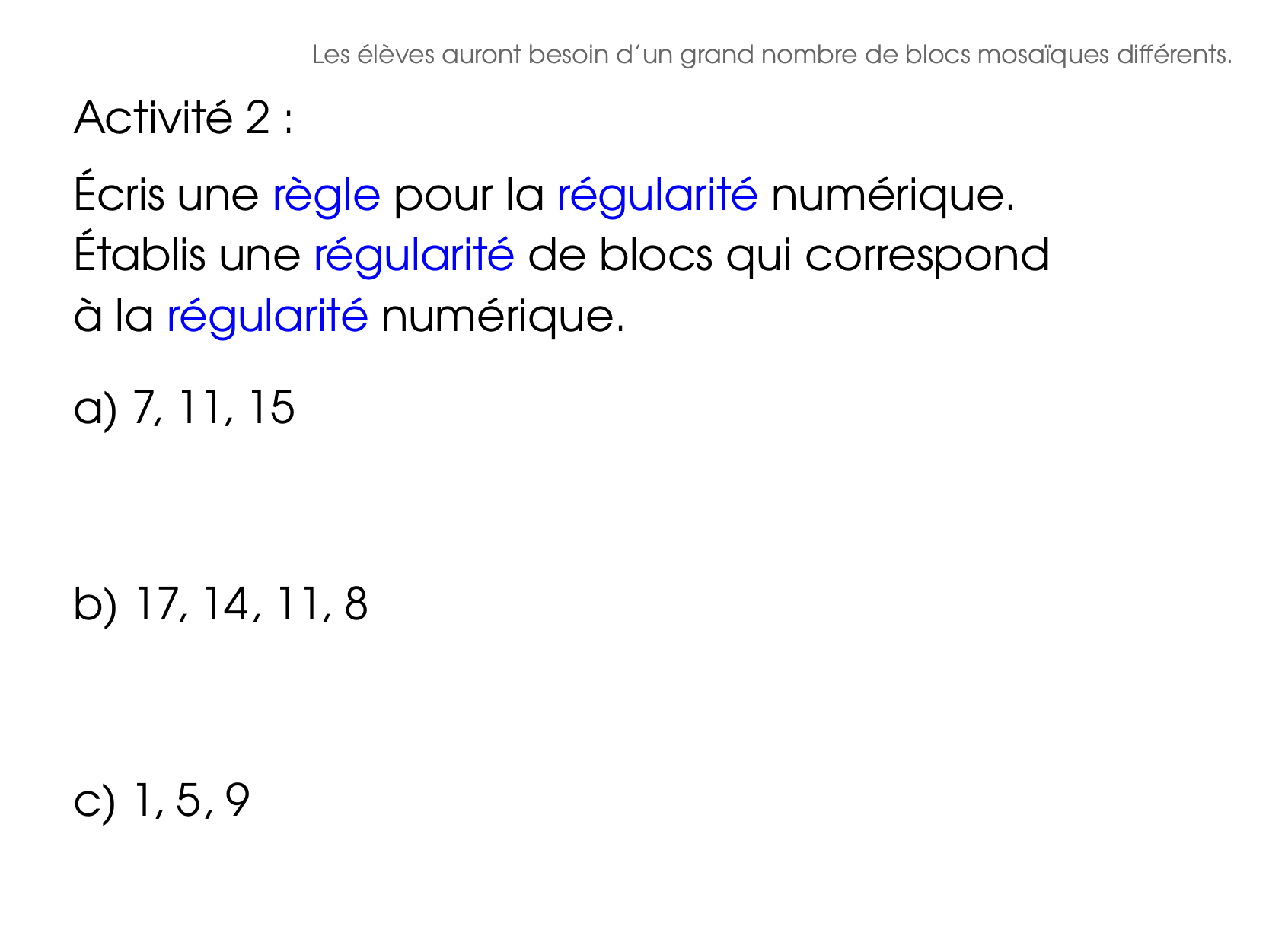

Les élèves auront besoin d’un grand nombre de blocs mosaïques différents.
Activité 2 :
Écris une règle pour la régularité numérique.
Établis une régularité de blocs qui correspond à la régularité numérique.
a) 7, 11, 15
b) 17, 14, 11, 8
c) 1, 5, 9